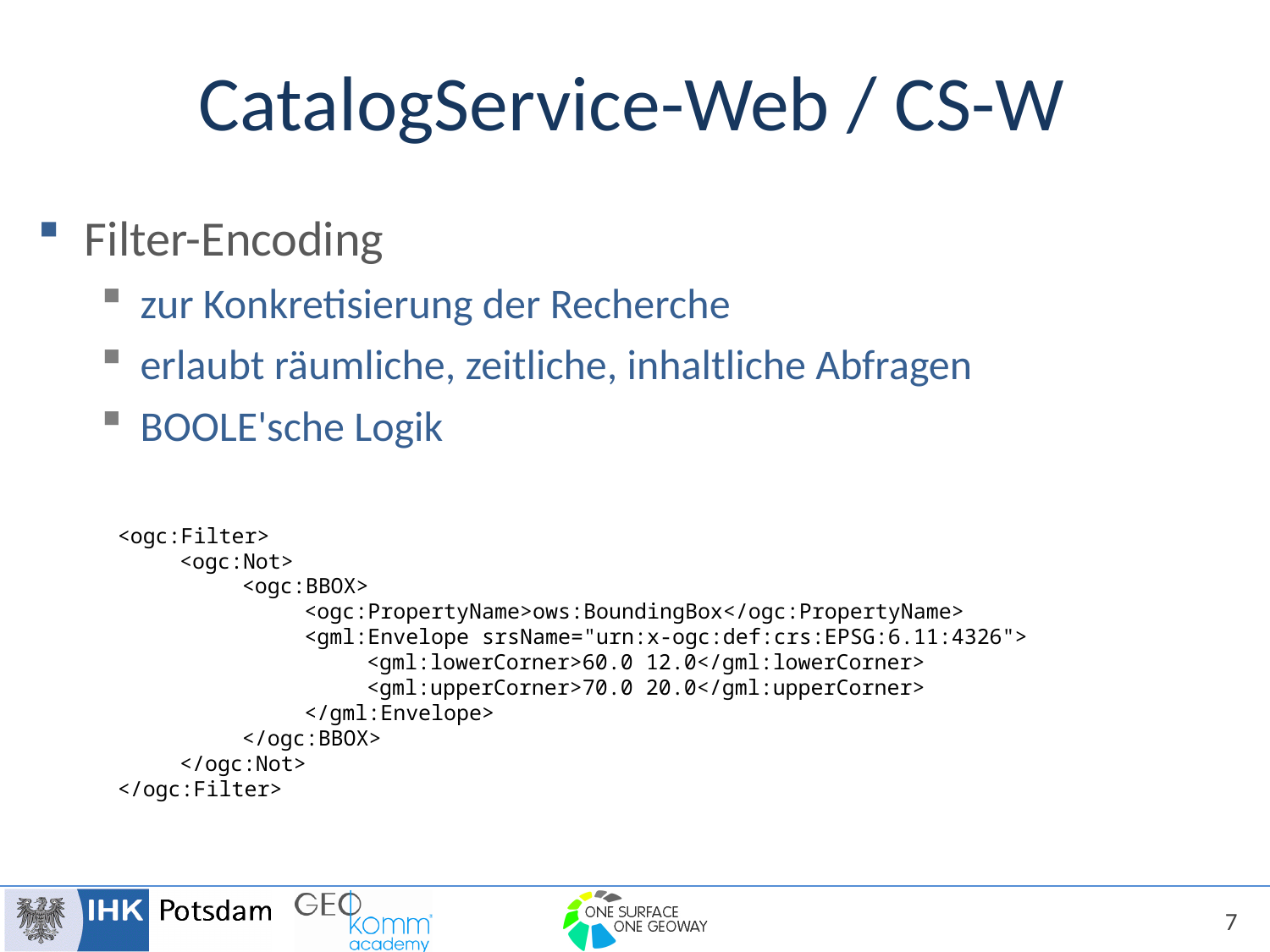

# CatalogService-Web / CS-W
Filter-Encoding
zur Konkretisierung der Recherche
erlaubt räumliche, zeitliche, inhaltliche Abfragen
BOOLE'sche Logik

<ogc:Filter>
	<ogc:Not>
       	<ogc:BBOX>
          	<ogc:PropertyName>ows:BoundingBox</ogc:PropertyName>
              	<gml:Envelope srsName="urn:x-ogc:def:crs:EPSG:6.11:4326">
              		<gml:lowerCorner>60.0 12.0</gml:lowerCorner>
	  			<gml:upperCorner>70.0 20.0</gml:upperCorner>
       		</gml:Envelope>
		</ogc:BBOX>
	</ogc:Not>
</ogc:Filter>
7